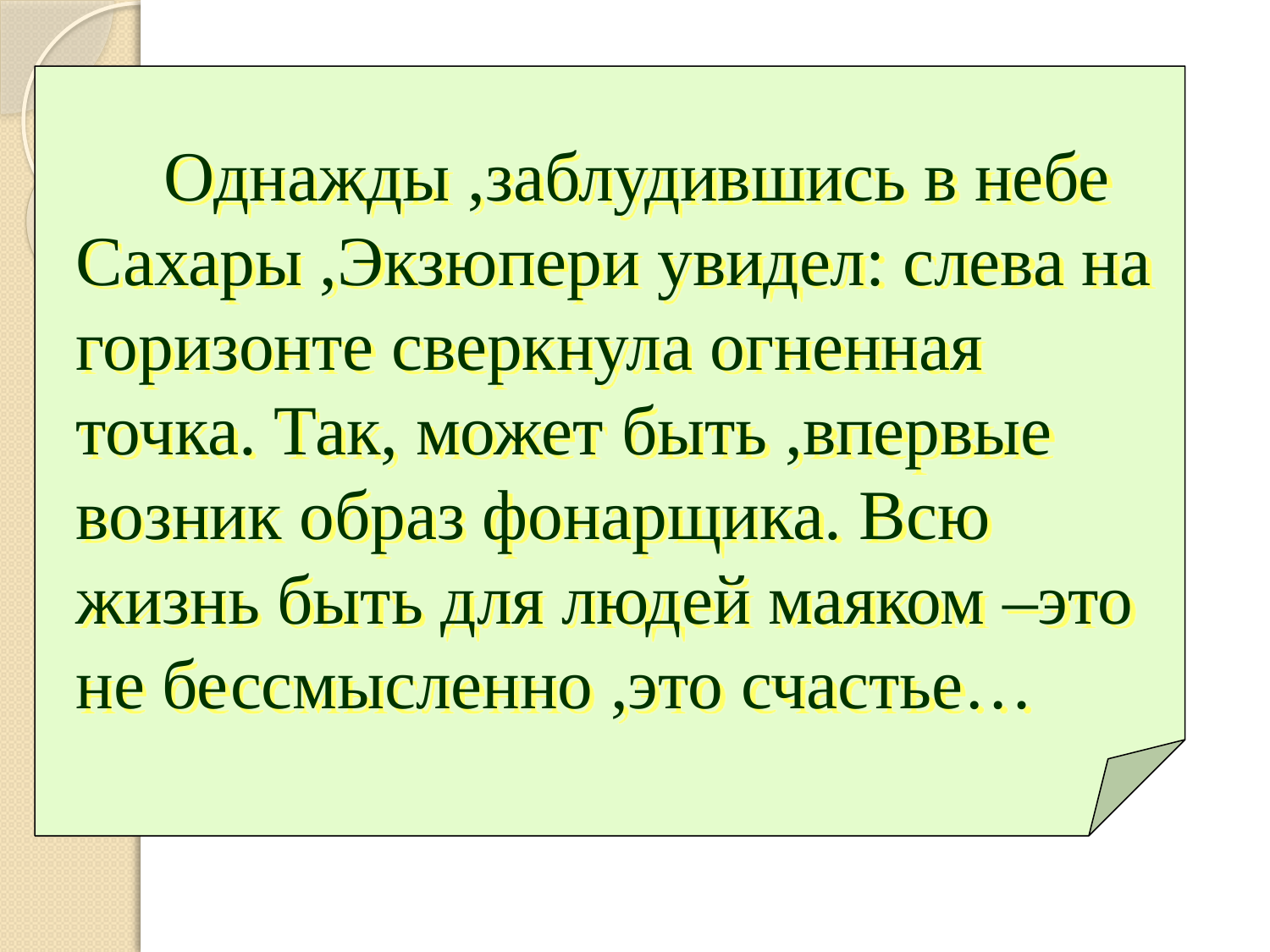

# Однажды ,заблудившись в небе Сахары ,Экзюпери увидел: слева на горизонте сверкнула огненная точка. Так, может быть ,впервые возник образ фонарщика. Всю жизнь быть для людей маяком –это не бессмысленно ,это счастье…